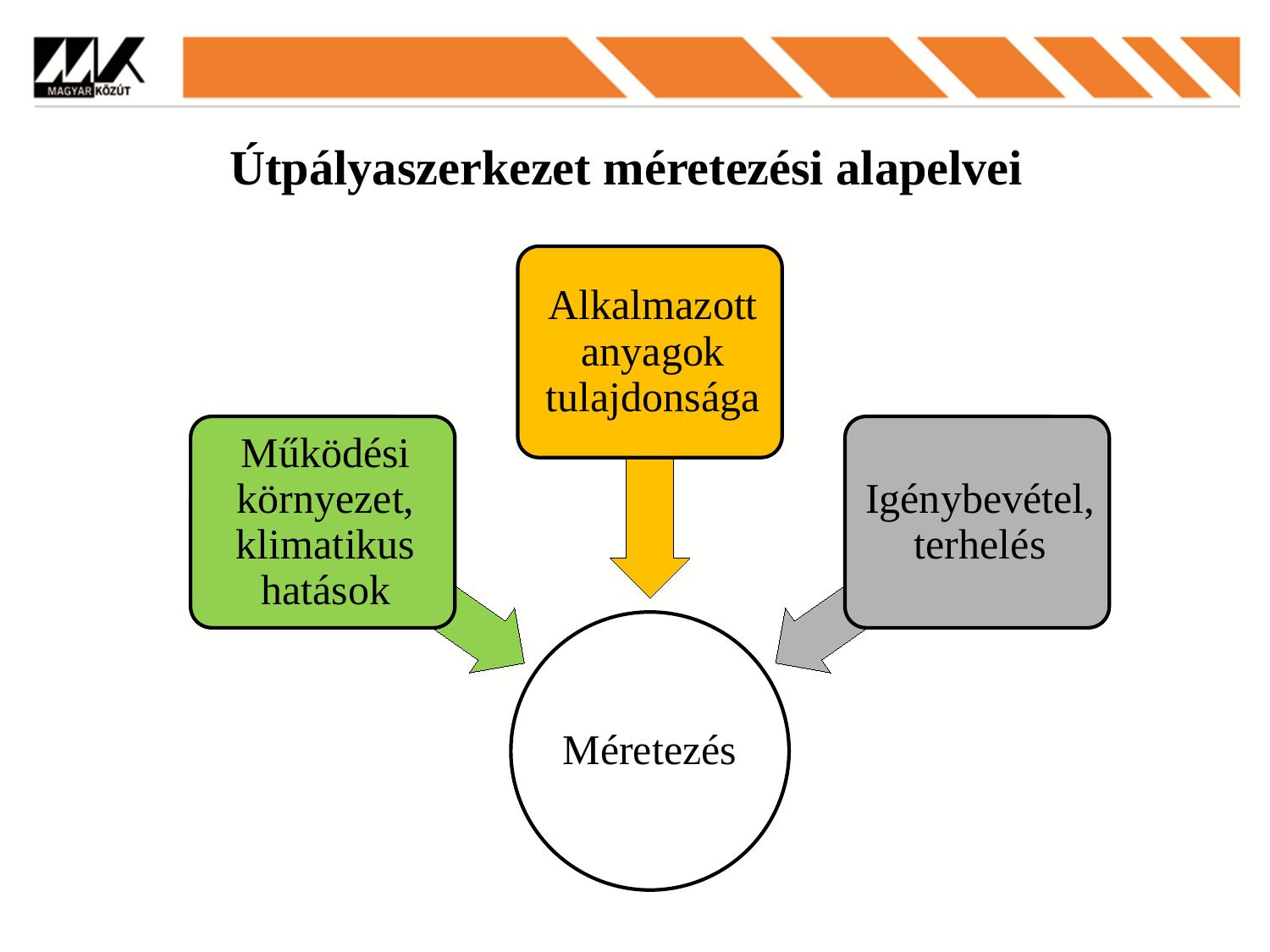

# Útpályaszerkezet méretezési alapelvei
Méretezés
Működési környezet, klimatikus hatások
Alkalmazott anyagok tulajdonsága
Igénybevétel, terhelés